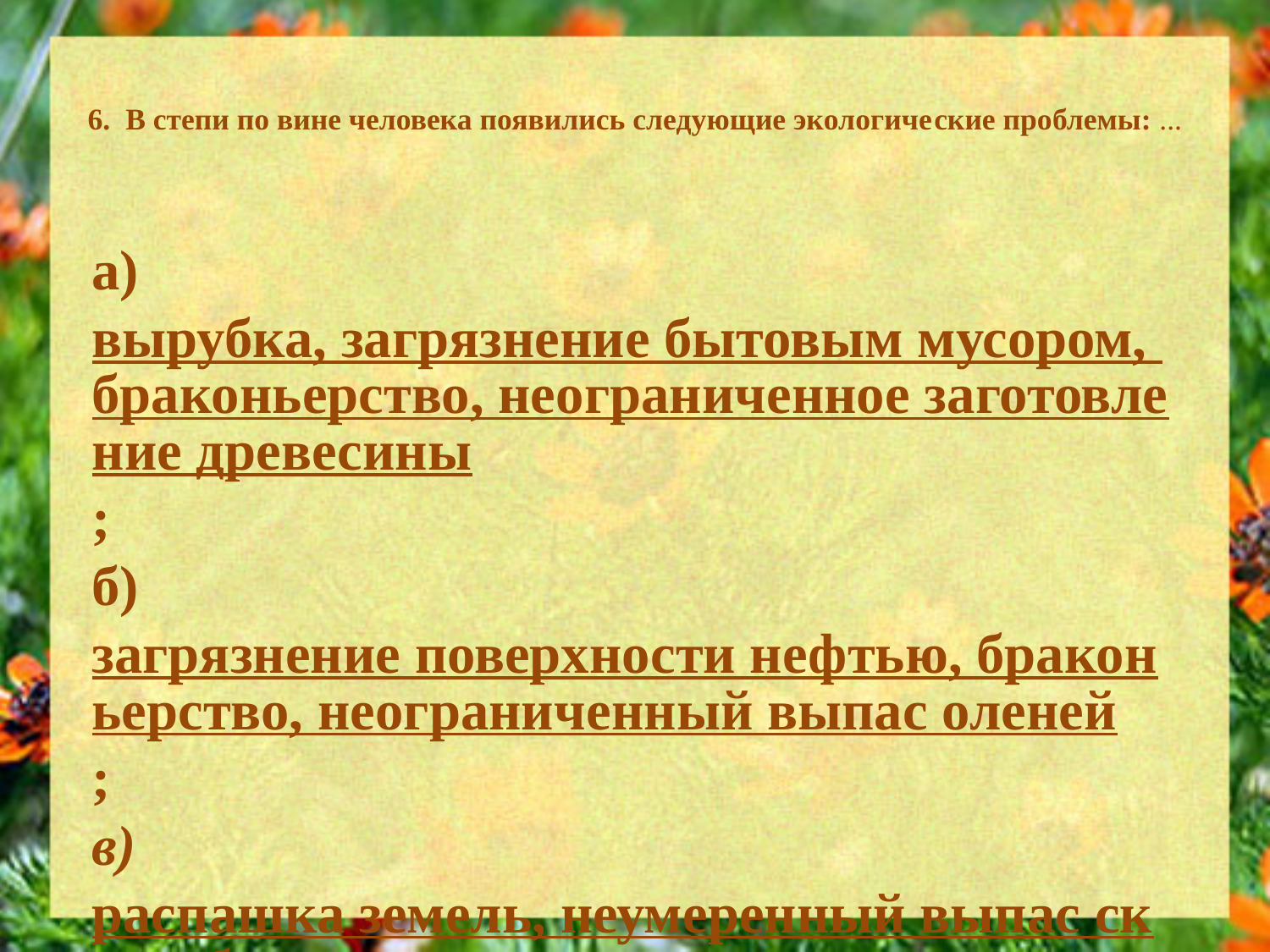

# 6.  В степи по вине человека появились следующие экологиче­ские проблемы: ...

а) вырубка, загрязнение бытовым мусором, браконьерство, неограниченное заготовление древесины;
б)   загрязнение поверхности нефтью, браконьерство, неограни­ченный выпас оленей;
в) распашка земель, неумеренный выпас скота, браконьерство.